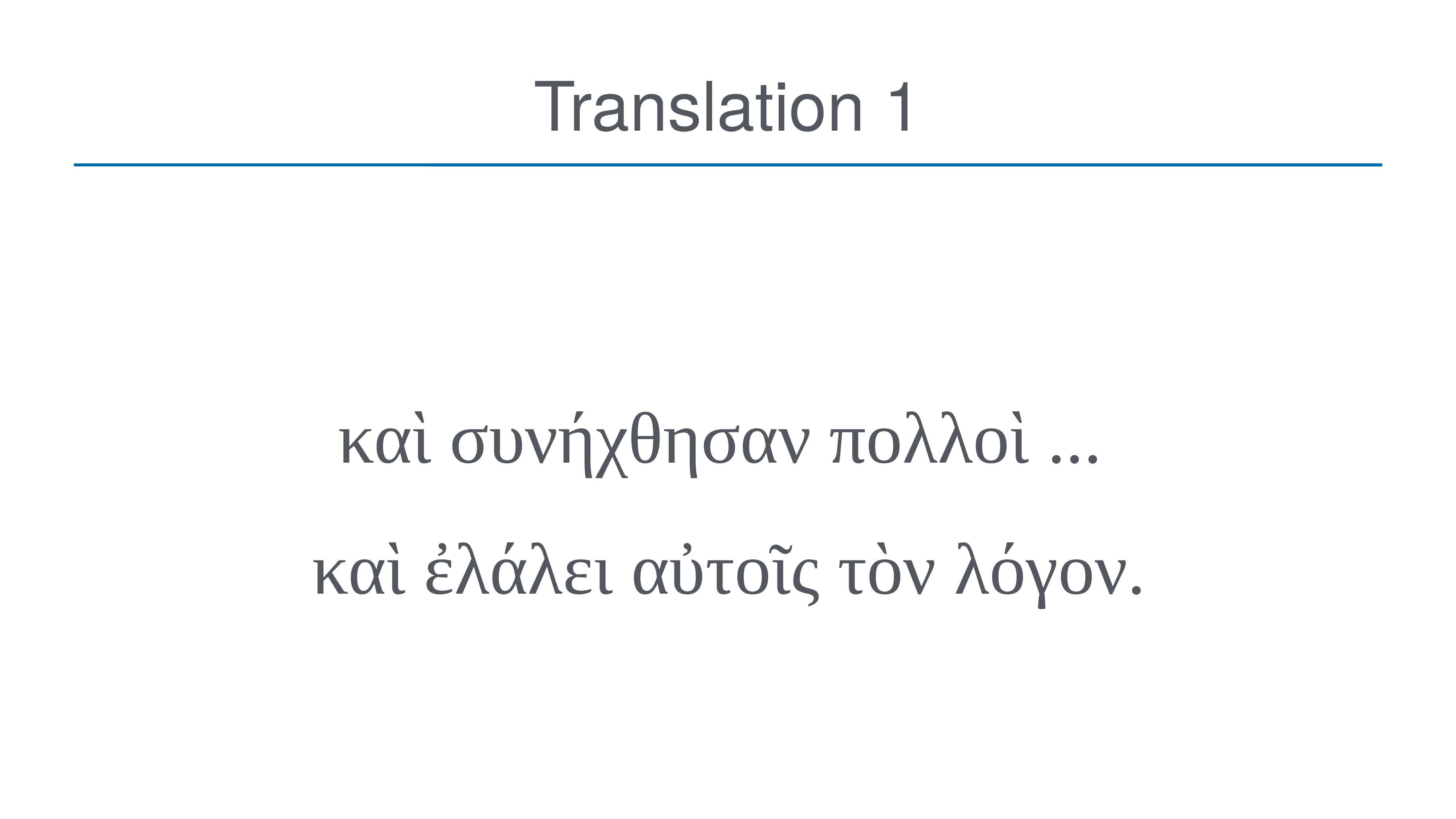

# Translation 1
καὶ συνήχθησαν πολλοὶ ...
καὶ ἐλάλει αὐτοῖς τὸν λόγον.